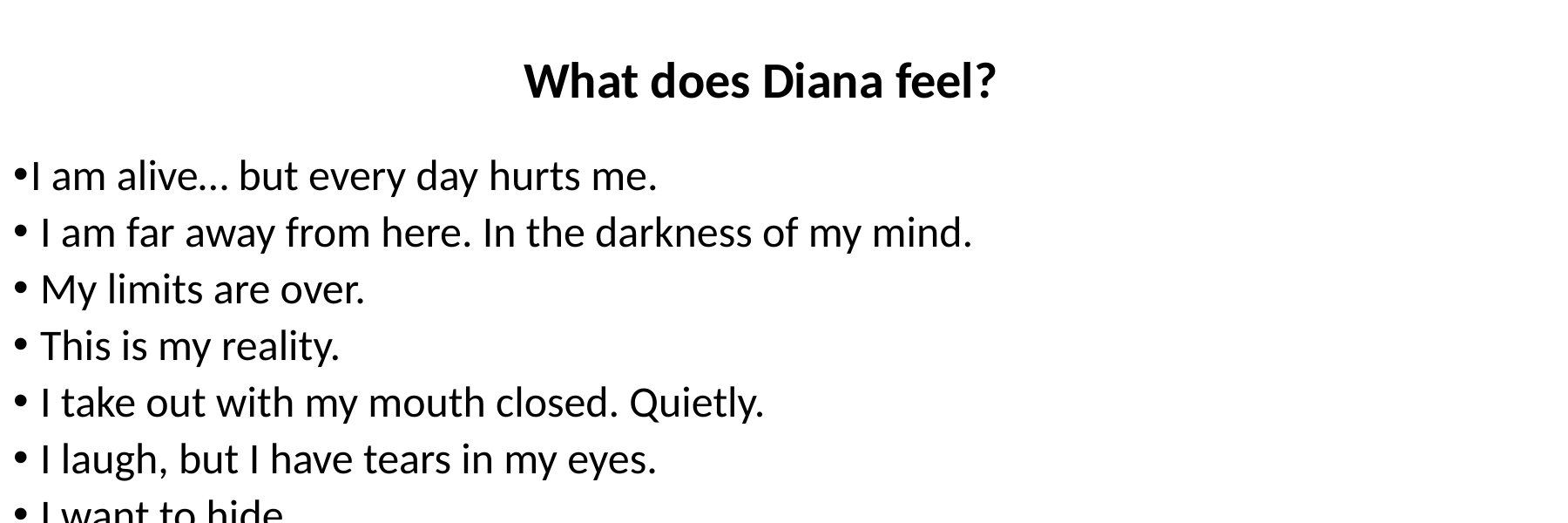

What does Diana feel?
I am alive… but every day hurts me.
 I am far away from here. In the darkness of my mind.
 My limits are over.
 This is my reality.
 I take out with my mouth closed. Quietly.
 I laugh, but I have tears in my eyes.
 I want to hide.
 Don't look at me.
 I shout: HELP, but my voice is dead.
 Do I still exist?